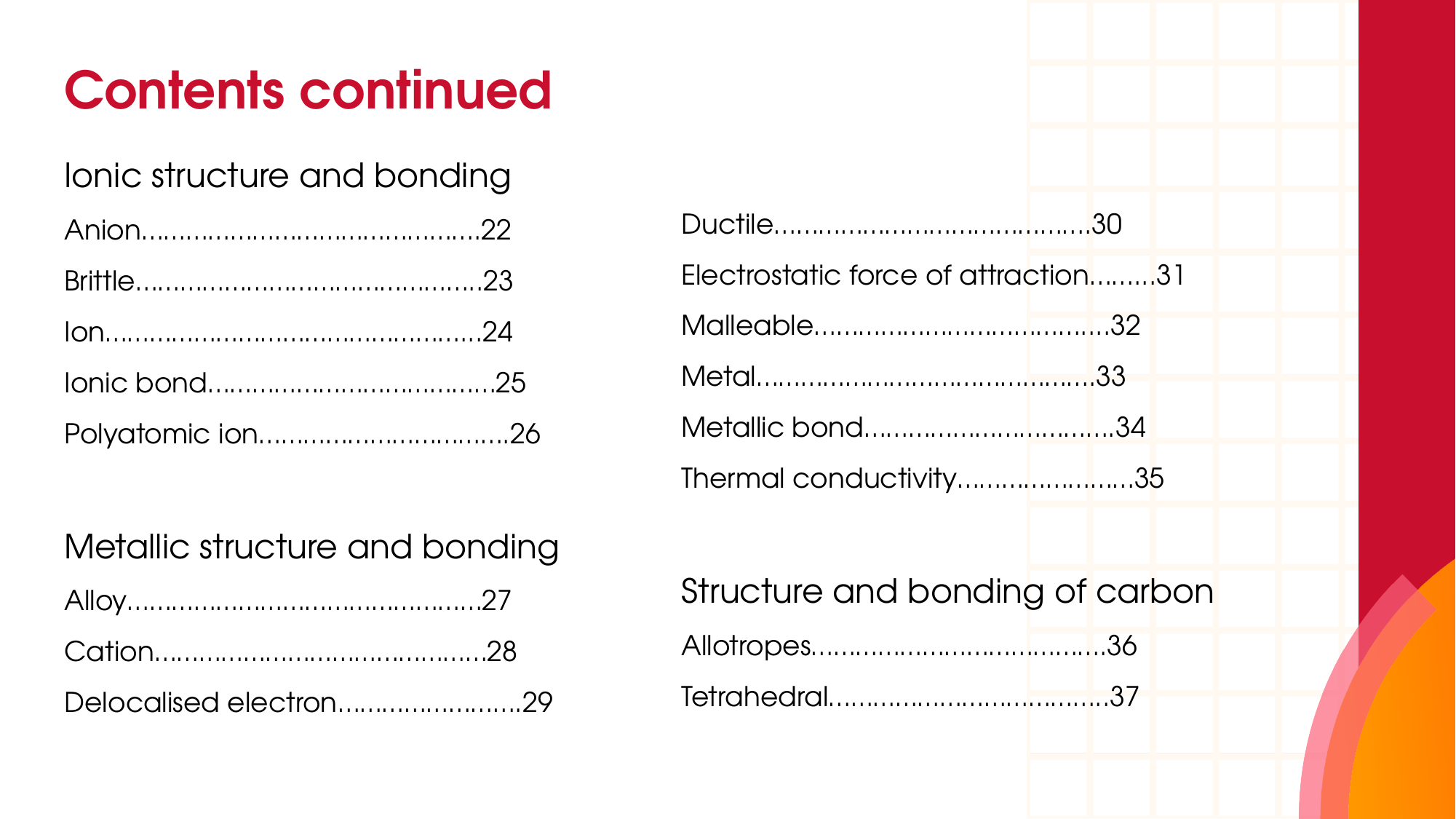

# Contents continued

Ionic structure and bonding
Anion……………………………………….22
Brittle………………………………………..23
Ion…………………………………………...24
Ionic bond…………………………………25
Polyatomic ion…………………………….26

Metallic structure and bonding
Alloy…………………………………………27
Cation………………………………………28
Delocalised electron…………………….29

Ductile…………………………………….30
Electrostatic force of attraction……...31
Malleable………………………………....32
Metal……………………………………….33
Metallic bond…………………………….34
Thermal conductivity……………………35

Structure and bonding of carbon
Allotropes………………………………….36
Tetrahedral………………………………..37